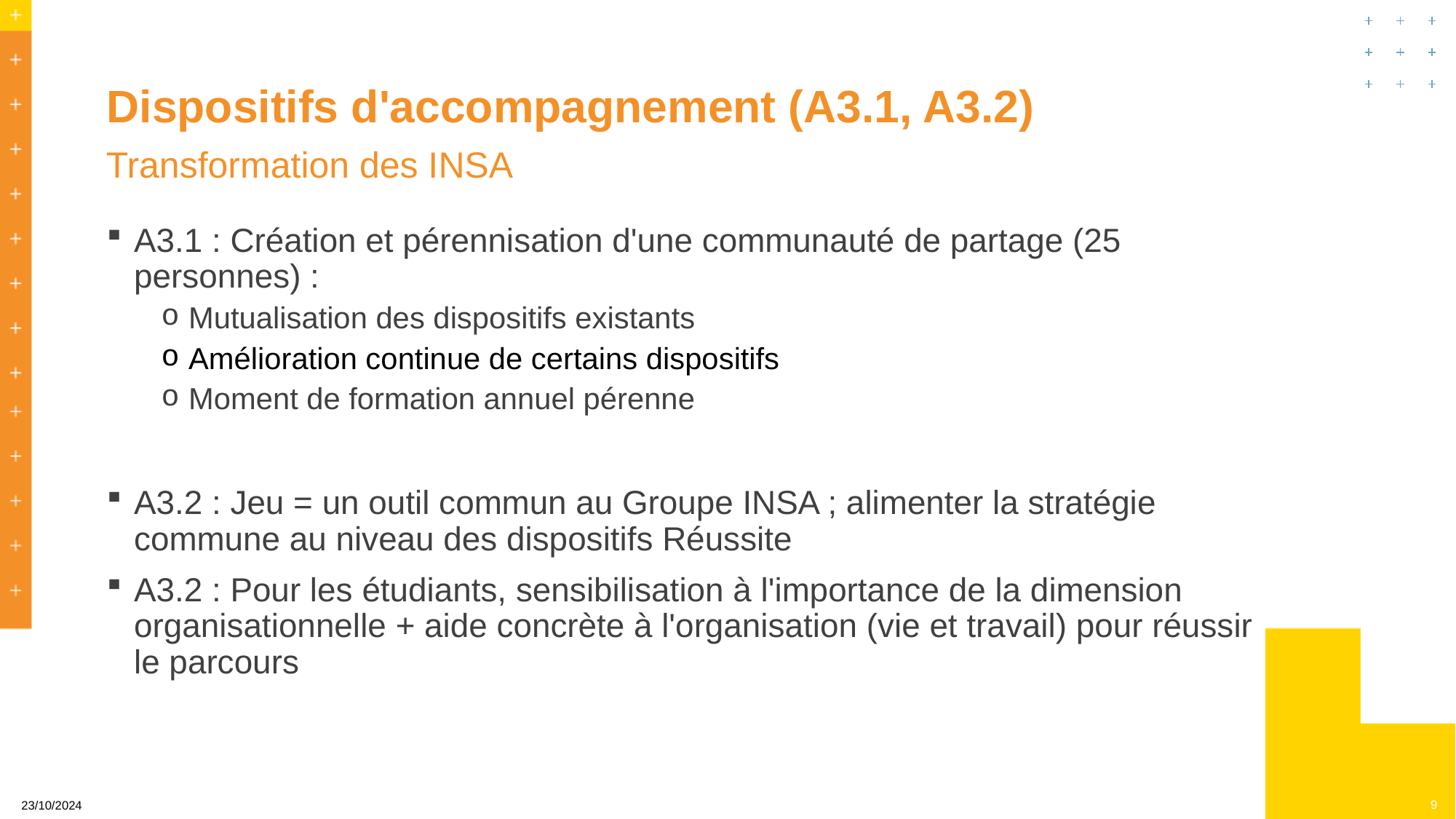

Dispositifs d'accompagnement (A3.1, A3.2)
Transformation des INSA

A3.1 : Création et pérennisation d'une communauté de partage (25 personnes) :
Mutualisation des dispositifs existants
Amélioration continue de certains dispositifs
Moment de formation annuel pérenne

A3.2 : Jeu = un outil commun au Groupe INSA ; alimenter la stratégie commune au niveau des dispositifs Réussite
A3.2 : Pour les étudiants, sensibilisation à l'importance de la dimension organisationnelle + aide concrète à l'organisation (vie et travail) pour réussir le parcours
9
23/10/2024